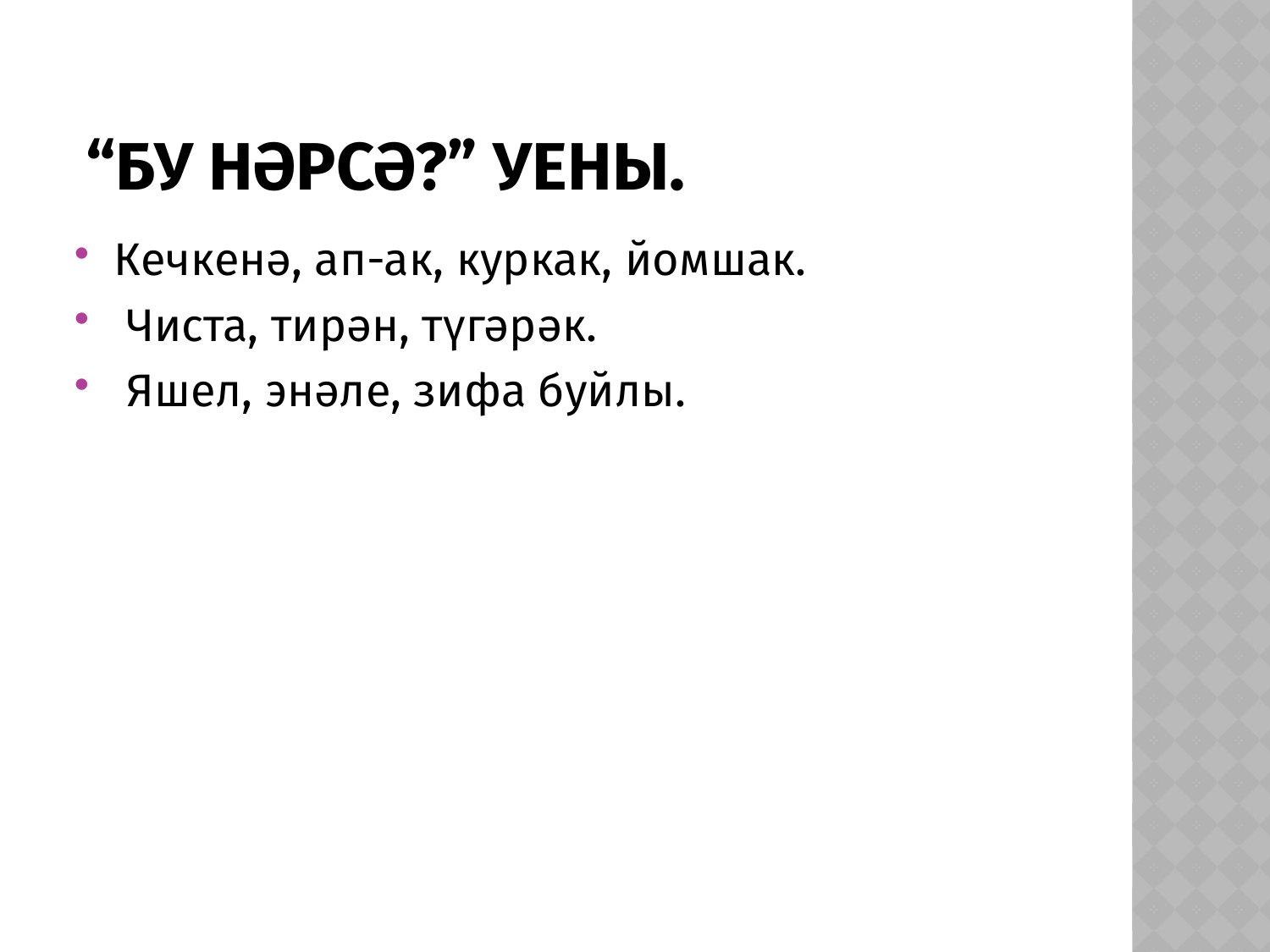

# “Бу нәрсә?” уены.
Кечкенә, ап-ак, куркак, йомшак.
 Чиста, тирән, түгәрәк.
 Яшел, энәле, зифа буйлы.